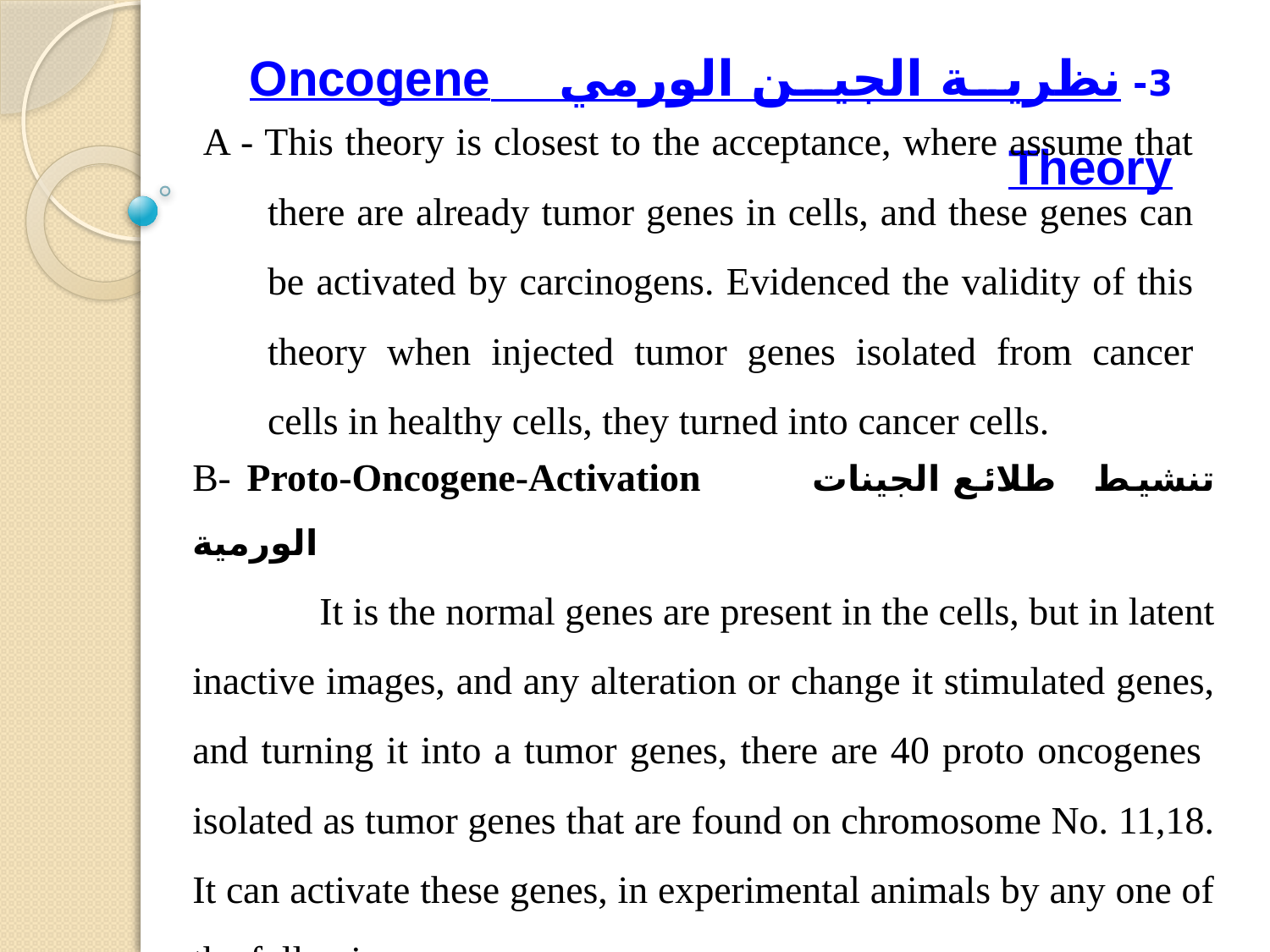

3- نظرية الجين الورمي    Oncogene Theory
A - This theory is closest to the acceptance, where assume that there are already tumor genes in cells, and these genes can be activated by carcinogens. Evidenced the validity of this theory when injected tumor genes isolated from cancer cells in healthy cells, they turned into cancer cells.
B- Proto-Oncogene-Activation       تنشيط   طلائع الجينات الورمية
	It is the normal genes are present in the cells, but in latent inactive images, and any alteration or change it stimulated genes, and turning it into a tumor genes, there are 40 proto oncogenes  isolated as tumor genes that are found on chromosome No. 11,18. It can activate these genes, in experimental animals by any one of the following ways: -